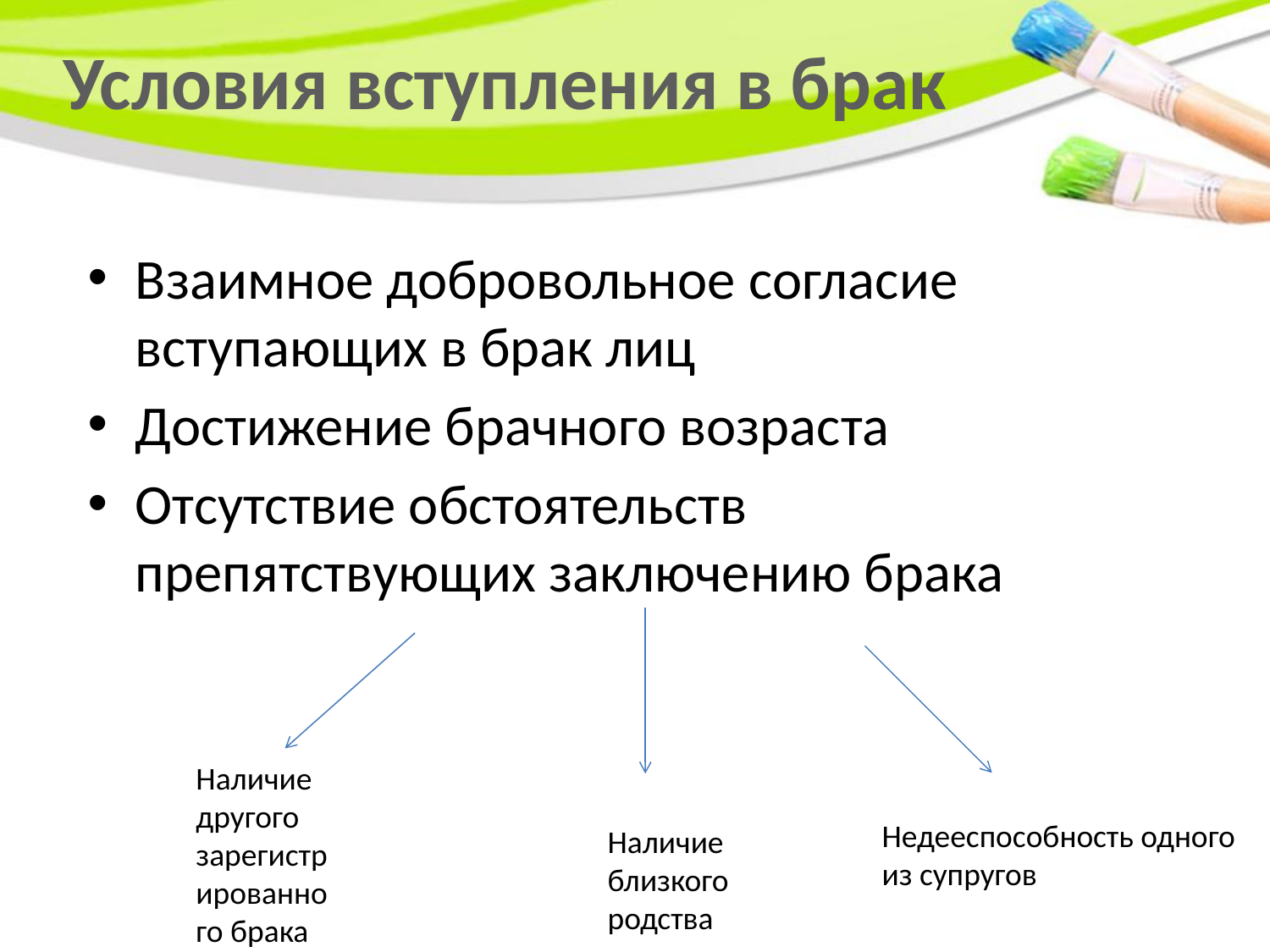

# Условия вступления в брак
Взаимное добровольное согласие вступающих в брак лиц
Достижение брачного возраста
Отсутствие обстоятельств препятствующих заключению брака

Наличие другого зарегистрированного брака
Недееспособность одного из супругов
Наличие близкого родства